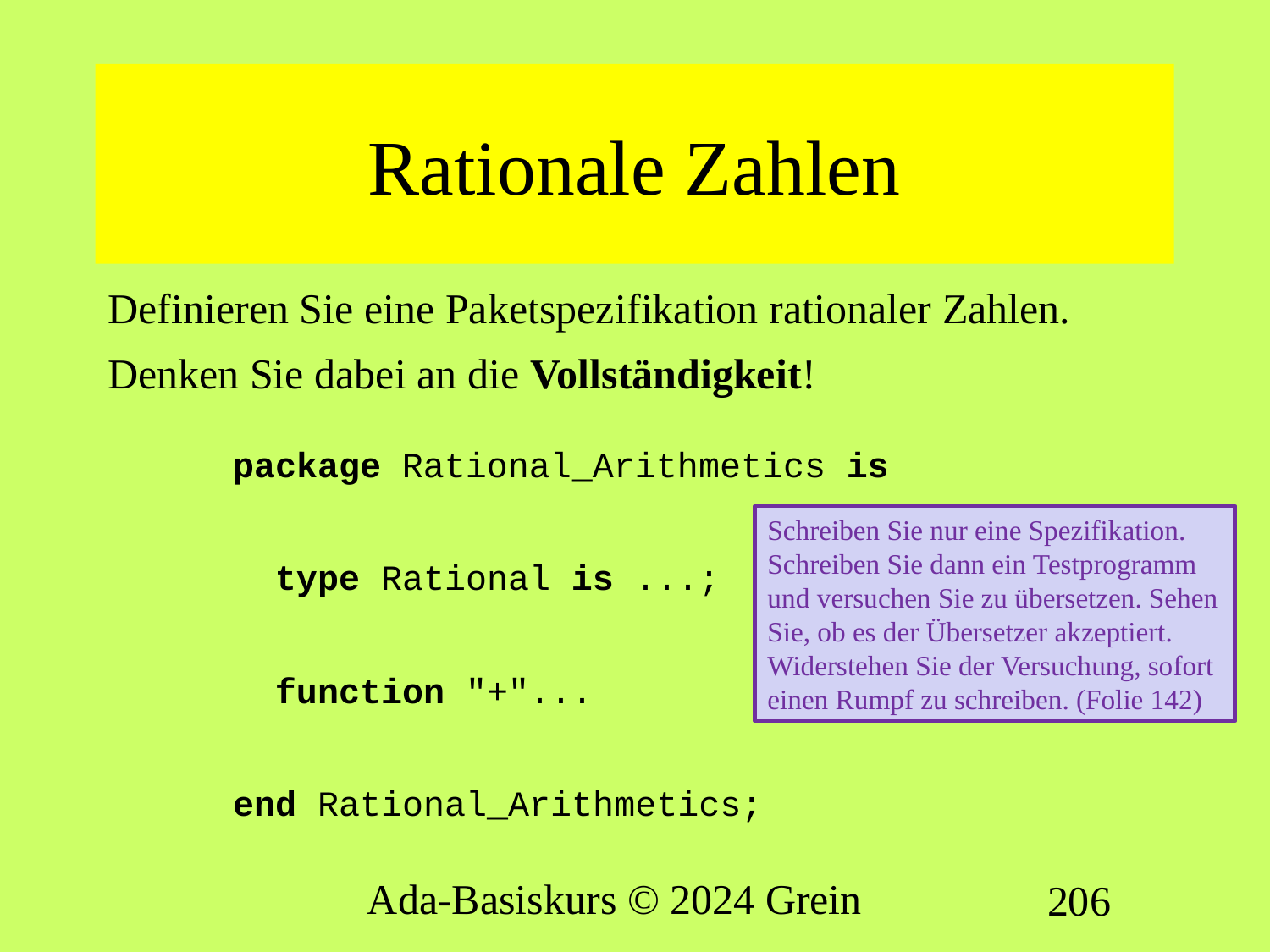

# Rationale Zahlen
Definieren Sie eine Paketspezifikation rationaler Zahlen.
Denken Sie dabei an die Vollständigkeit!

package Rational_Arithmetics is

  type Rational is ...;

  function "+"...

end Rational_Arithmetics;
Schreiben Sie nur eine Spezifikation. Schreiben Sie dann ein Testprogramm und versuchen Sie zu übersetzen. Sehen Sie, ob es der Übersetzer akzeptiert.
Widerstehen Sie der Versuchung, sofort einen Rumpf zu schreiben. (Folie 142)
Ada-Basiskurs © 2024 Grein
206